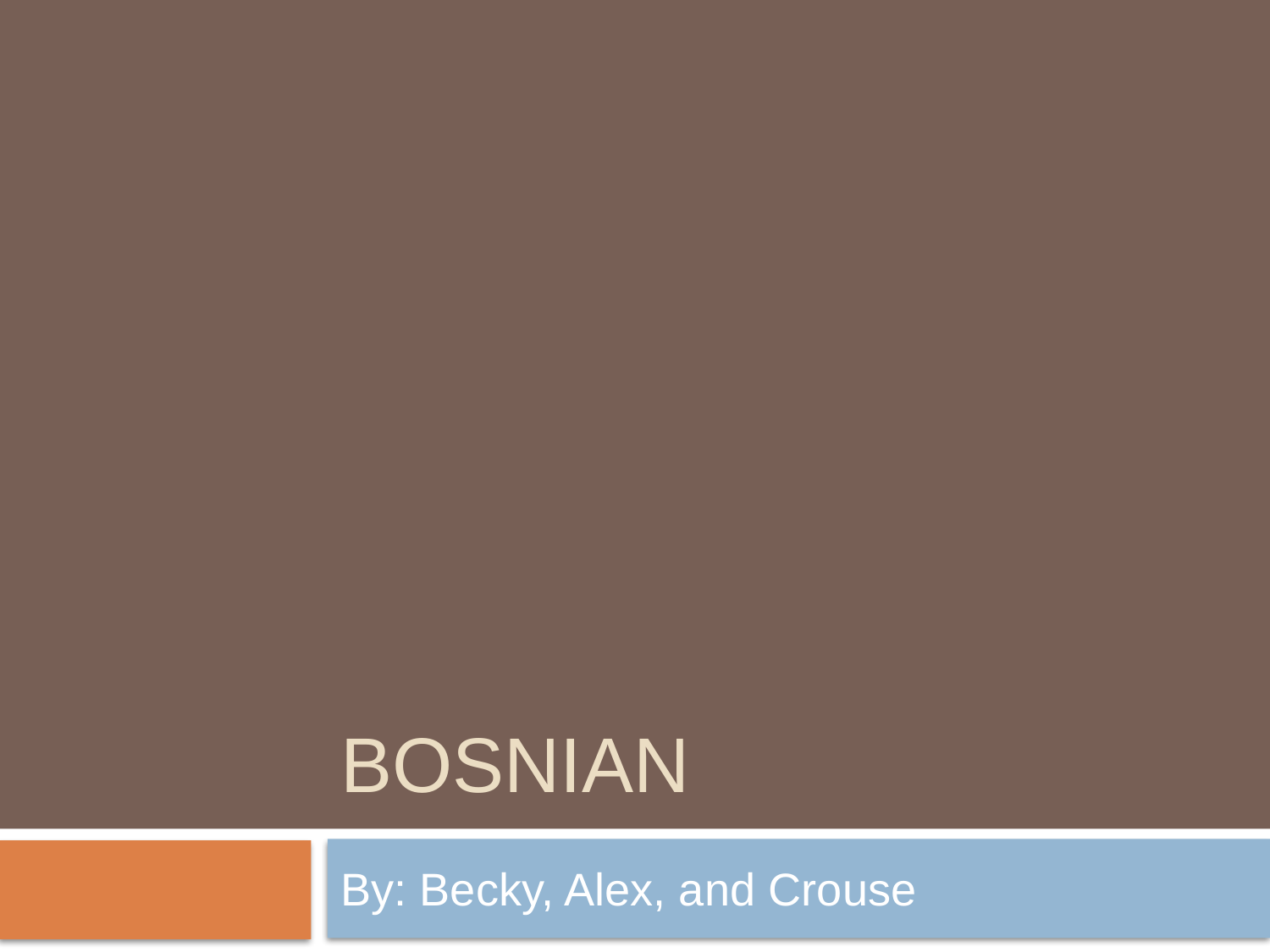

# Bosnian
By: Becky, Alex, and Crouse